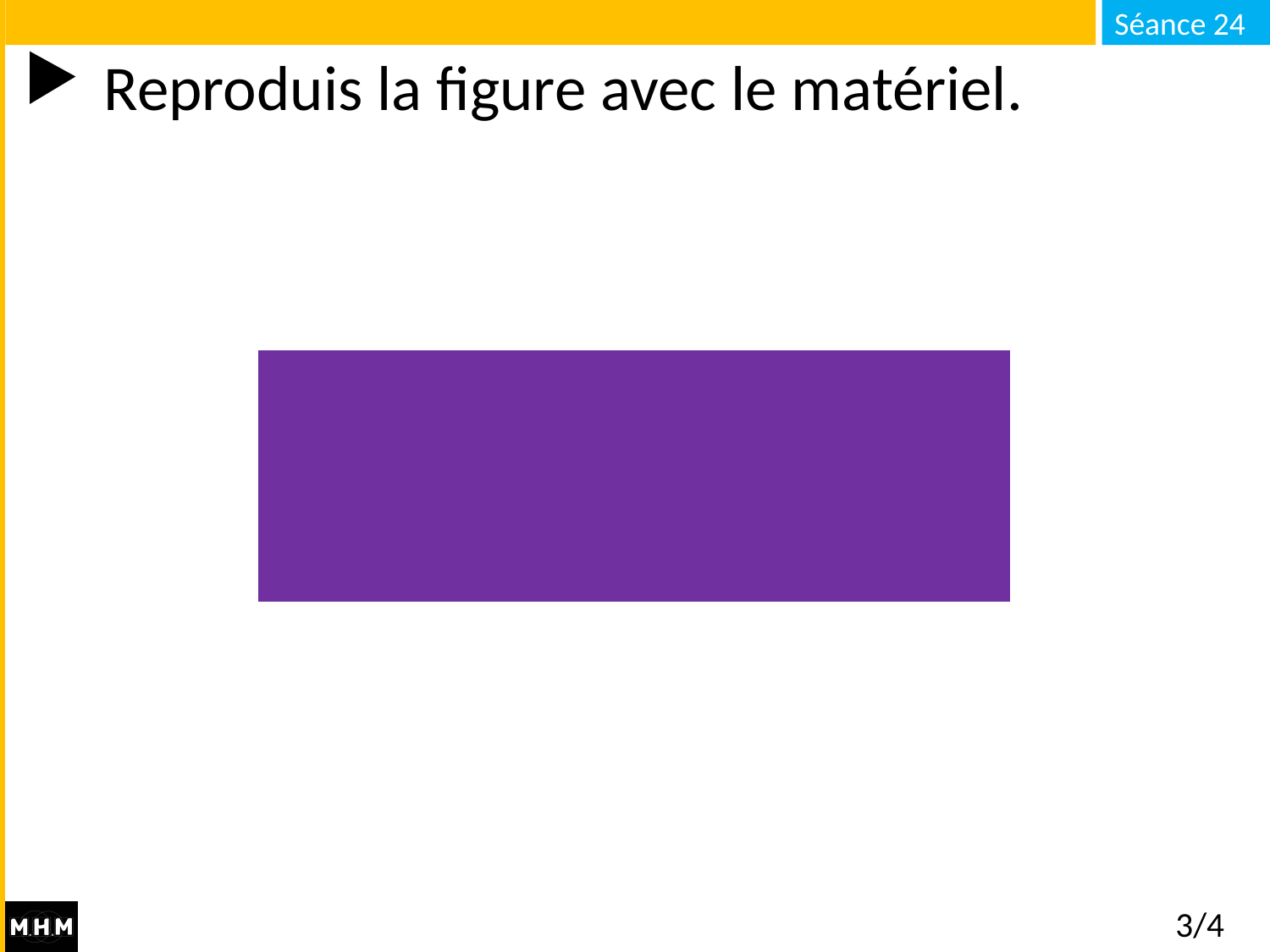

# Reproduis la figure avec le matériel.

3/4